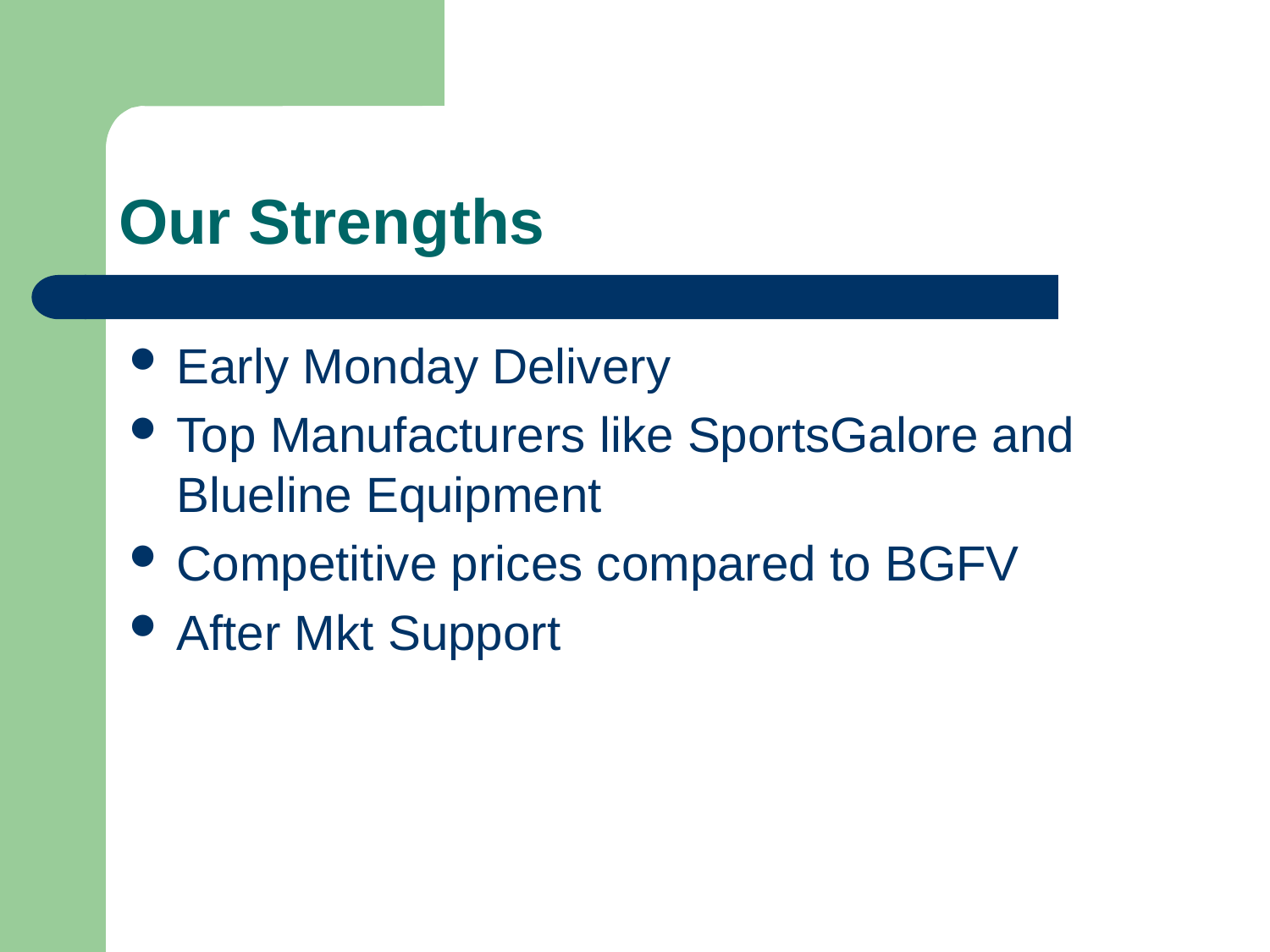

# Our Strengths
Early Monday Delivery
Top Manufacturers like SportsGalore and Blueline Equipment
Competitive prices compared to BGFV
After Mkt Support